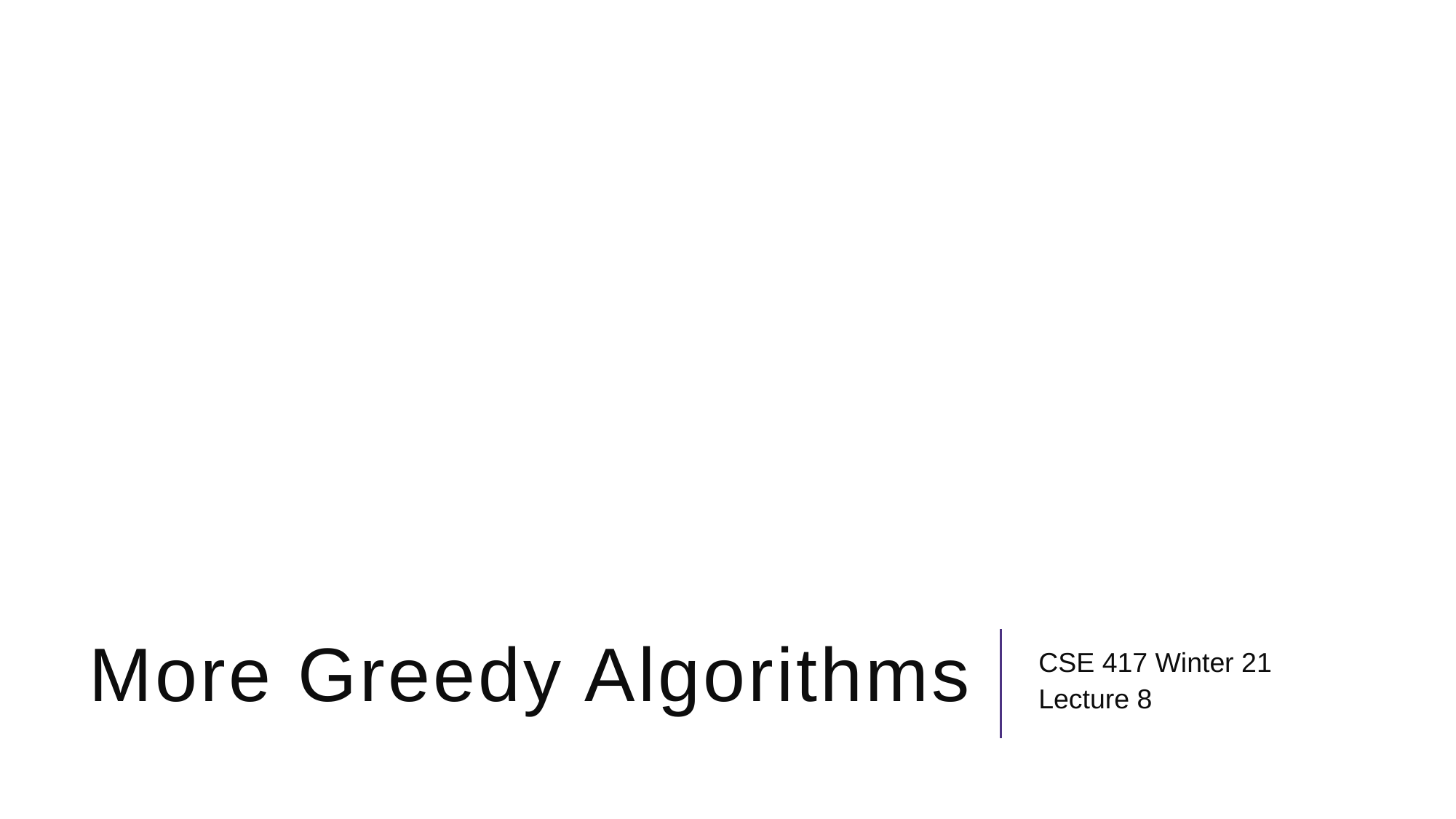

# More Greedy Algorithms
CSE 417 Winter 21
Lecture 8